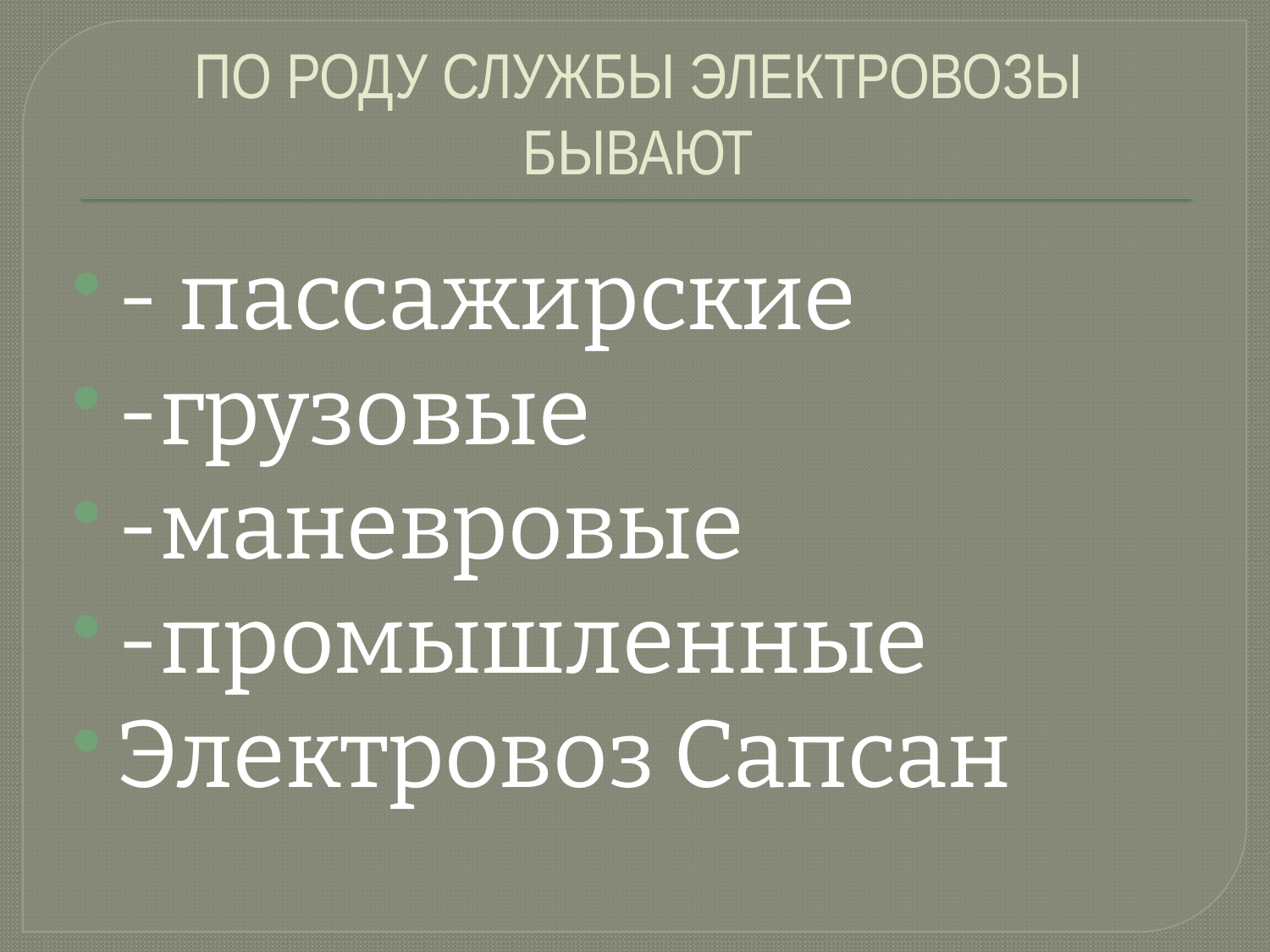

# ПО РОДУ СЛУЖБЫ ЭЛЕКТРОВОЗЫ БЫВАЮТ
- пассажирские
-грузовые
-маневровые
-промышленные
Электровоз Сапсан